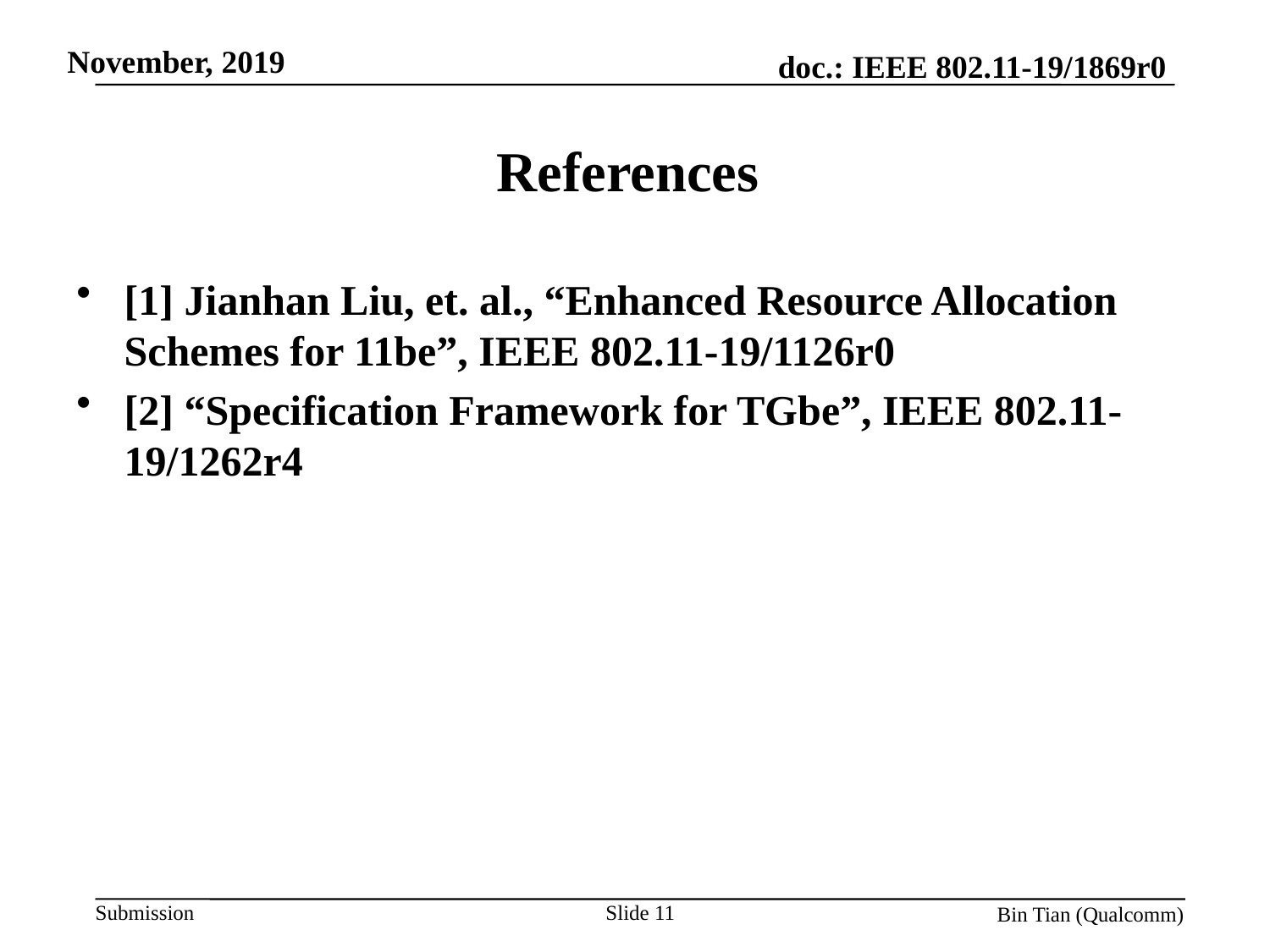

# References
[1] Jianhan Liu, et. al., “Enhanced Resource Allocation Schemes for 11be”, IEEE 802.11-19/1126r0
[2] “Specification Framework for TGbe”, IEEE 802.11-19/1262r4
Slide 11